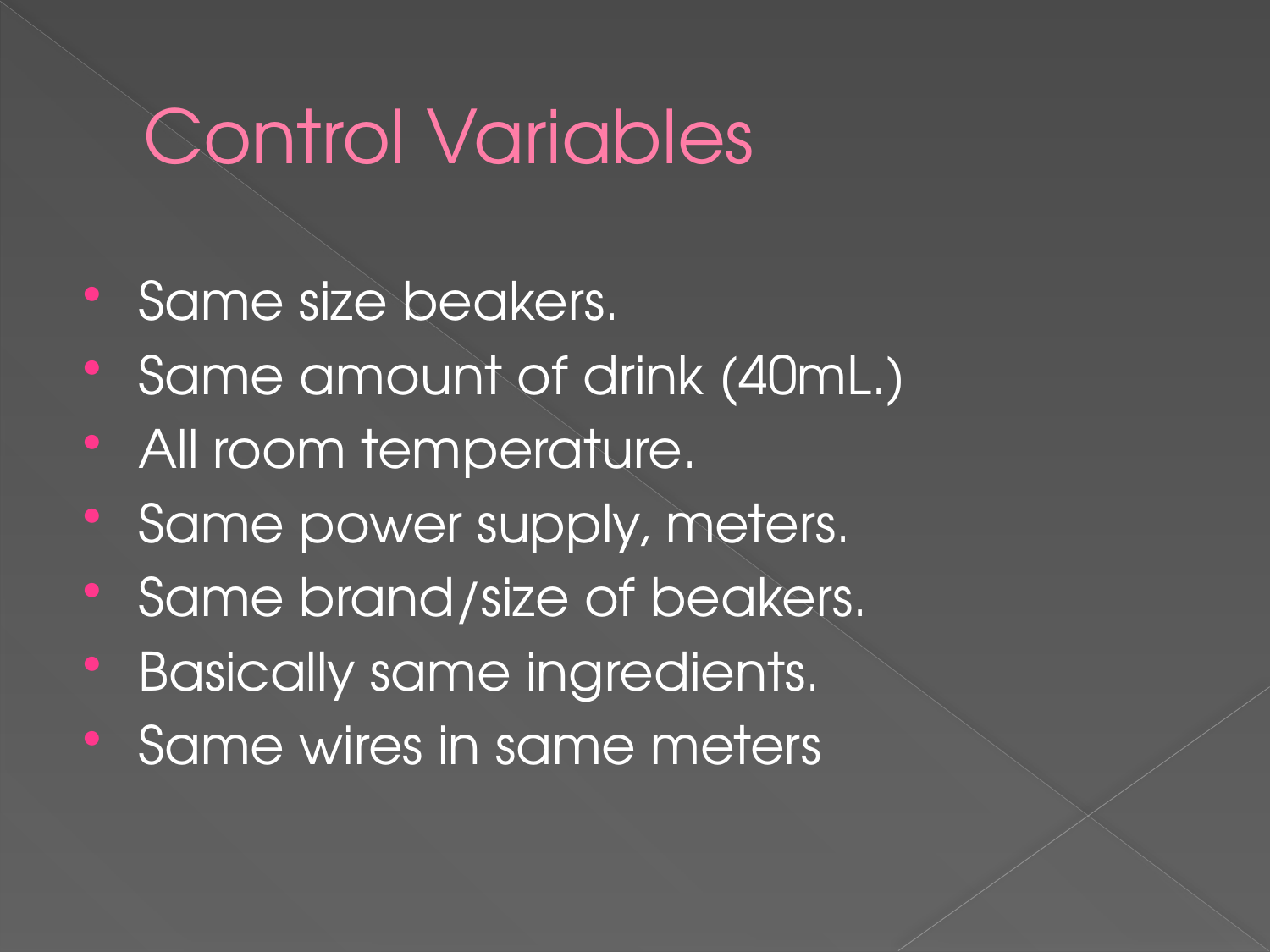

# Control Variables
Same size beakers.
Same amount of drink (40mL.)
All room temperature.
Same power supply, meters.
Same brand/size of beakers.
Basically same ingredients.
Same wires in same meters